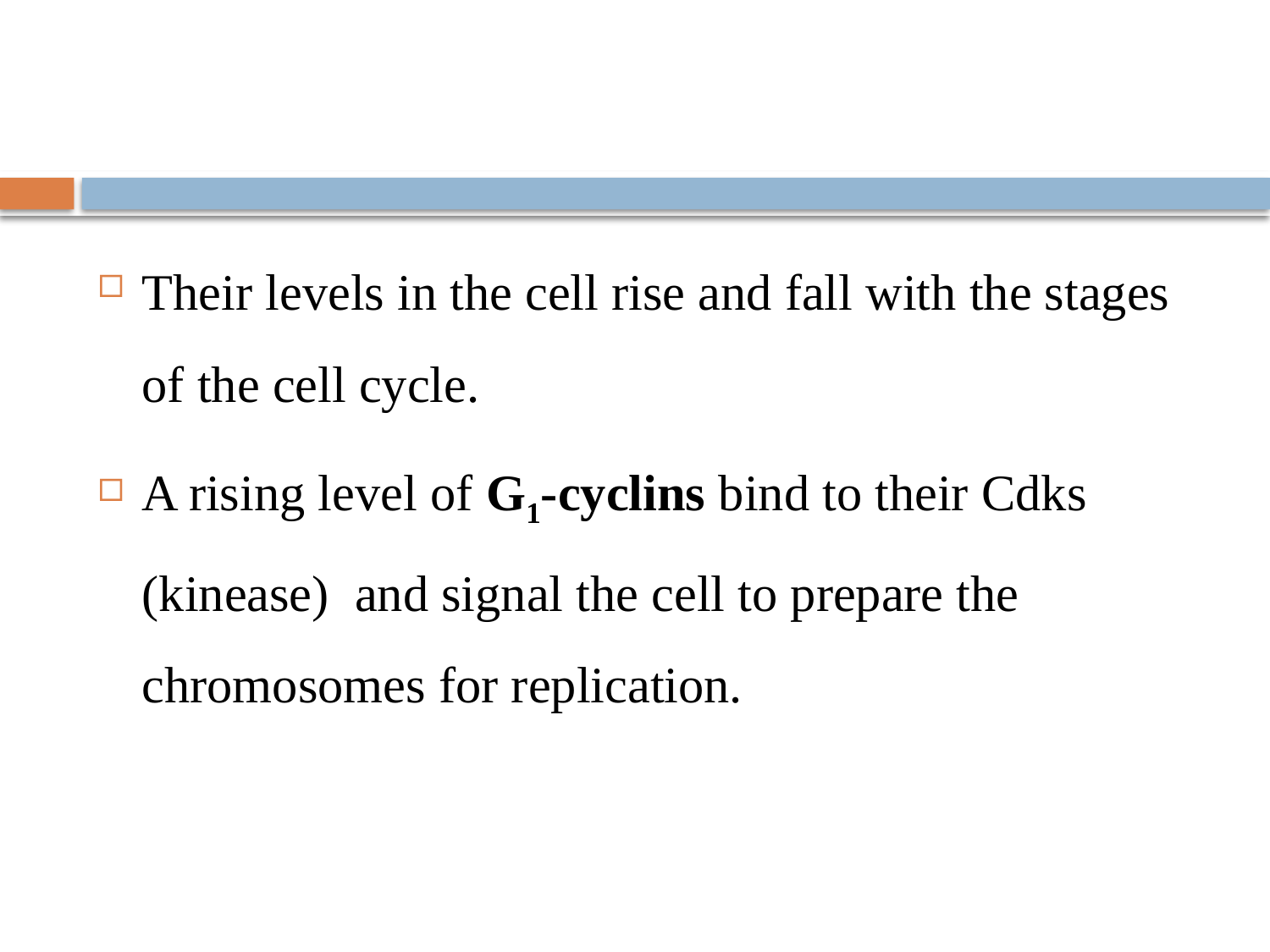

#
Their levels in the cell rise and fall with the stages of the cell cycle.
A rising level of G1-cyclins bind to their Cdks (kinease)  and signal the cell to prepare the chromosomes for replication.